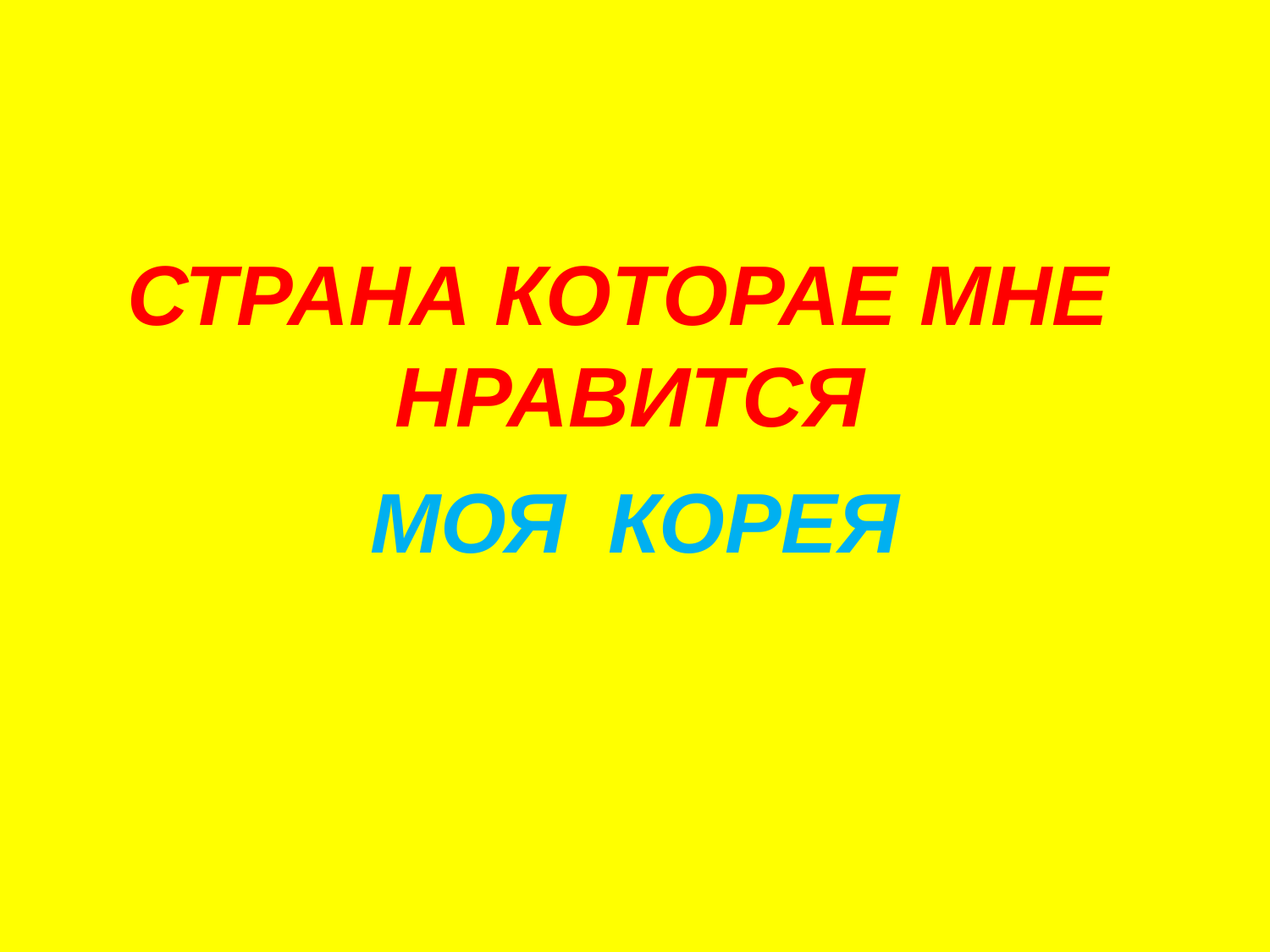

# СТРАНА КОТОРАЕ МНЕ  НРАВИТСЯ
МОЯ  КОРЕЯ